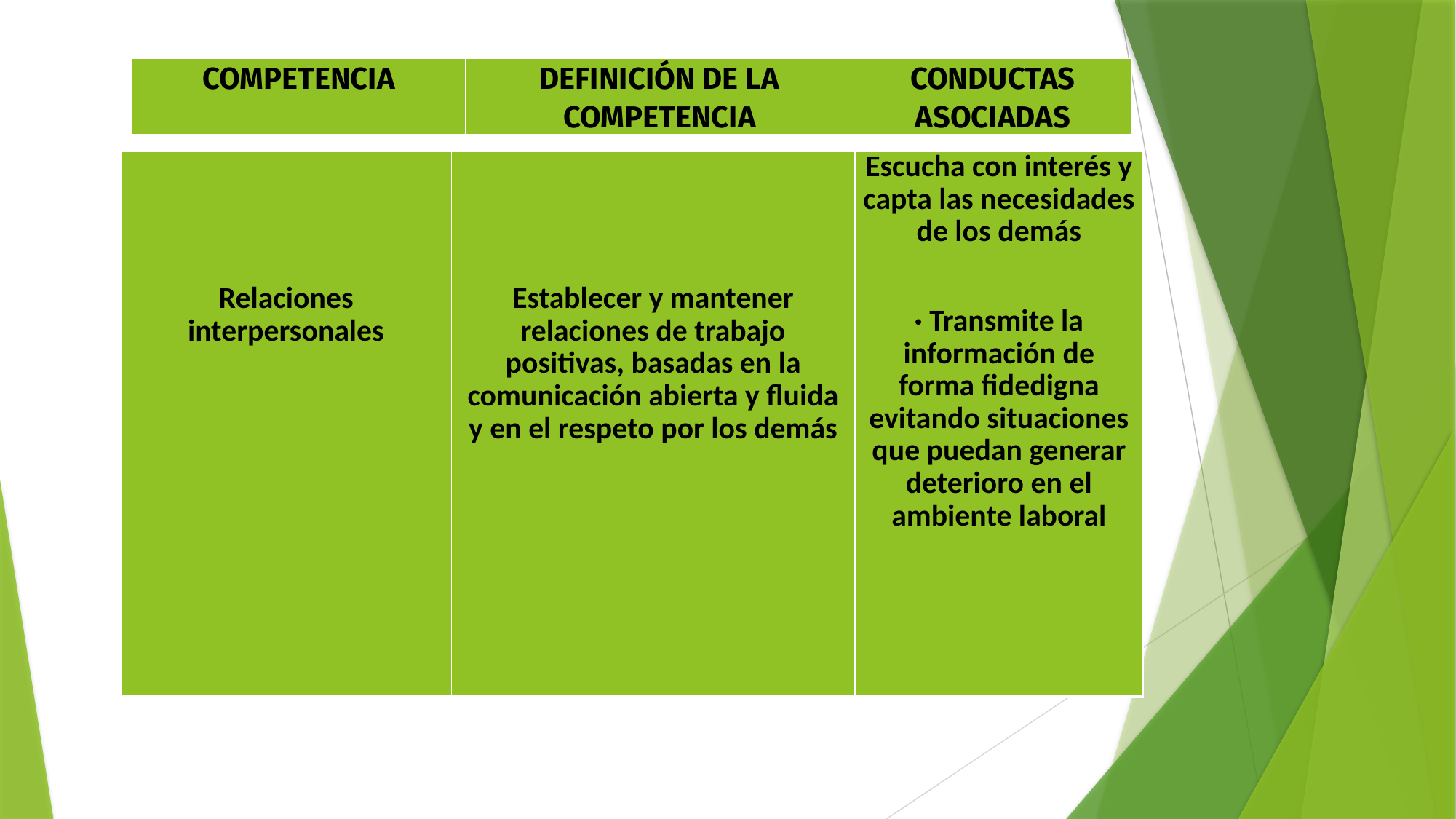

#
| COMPETENCIA | DEFINICIÓN DE LA COMPETENCIA | CONDUCTAS ASOCIADAS |
| --- | --- | --- |
| Relaciones interpersonales | Establecer y mantener relaciones de trabajo positivas, basadas en la comunicación abierta y fluida y en el respeto por los demás | Escucha con interés y capta las necesidades de los demás · Transmite la información de forma fidedigna evitando situaciones que puedan generar deterioro en el ambiente laboral |
| --- | --- | --- |